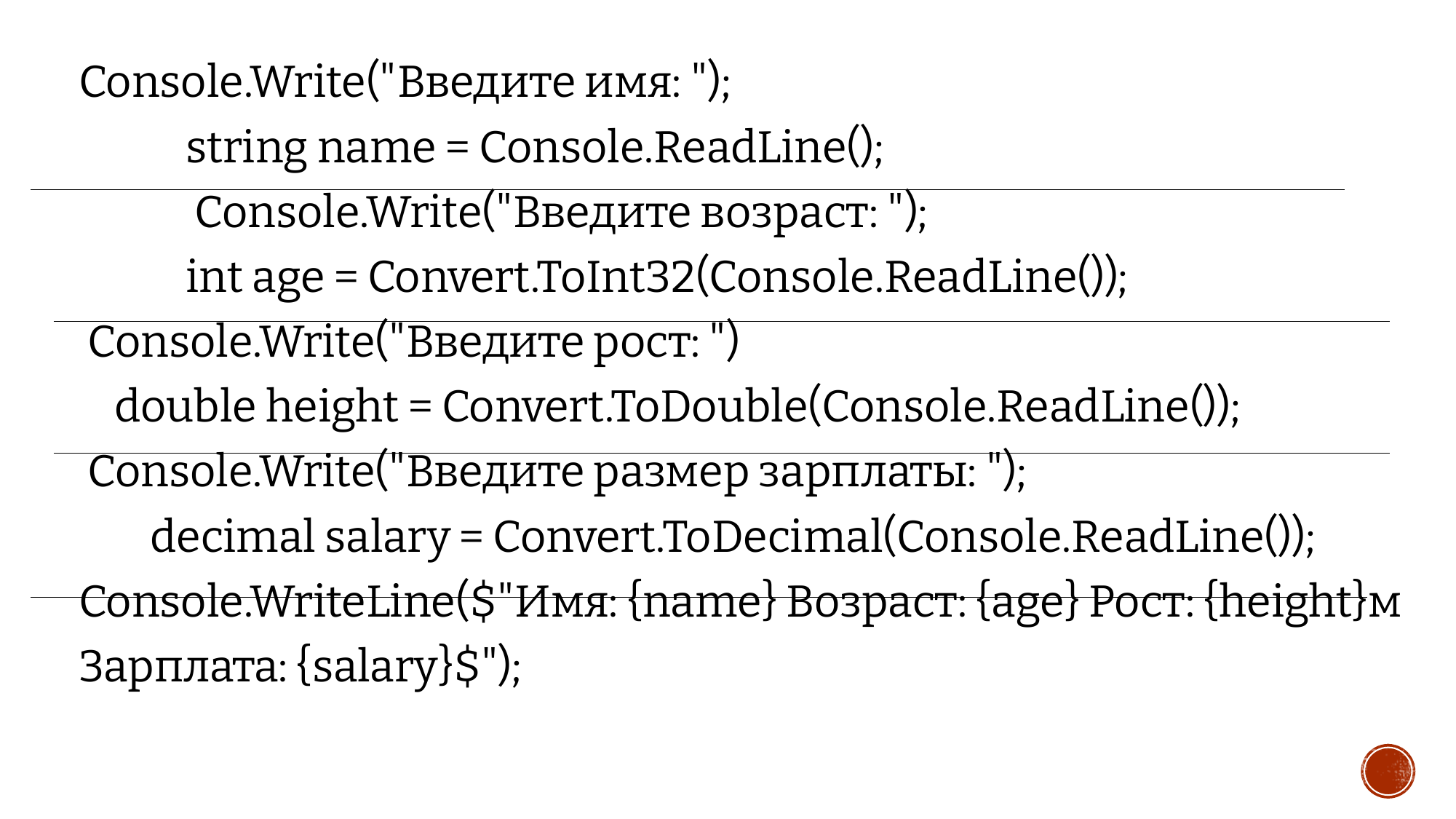

Console.Write("Введите имя: ");
            string name = Console.ReadLine();
             Console.Write("Введите возраст: ");
            int age = Convert.ToInt32(Console.ReadLine());
 Console.Write("Введите рост: ")
    double height = Convert.ToDouble(Console.ReadLine());
 Console.Write("Введите размер зарплаты: ");
        decimal salary = Convert.ToDecimal(Console.ReadLine());
Console.WriteLine($"Имя: {name} Возраст: {age} Рост: {height}м
Зарплата: {salary}$");